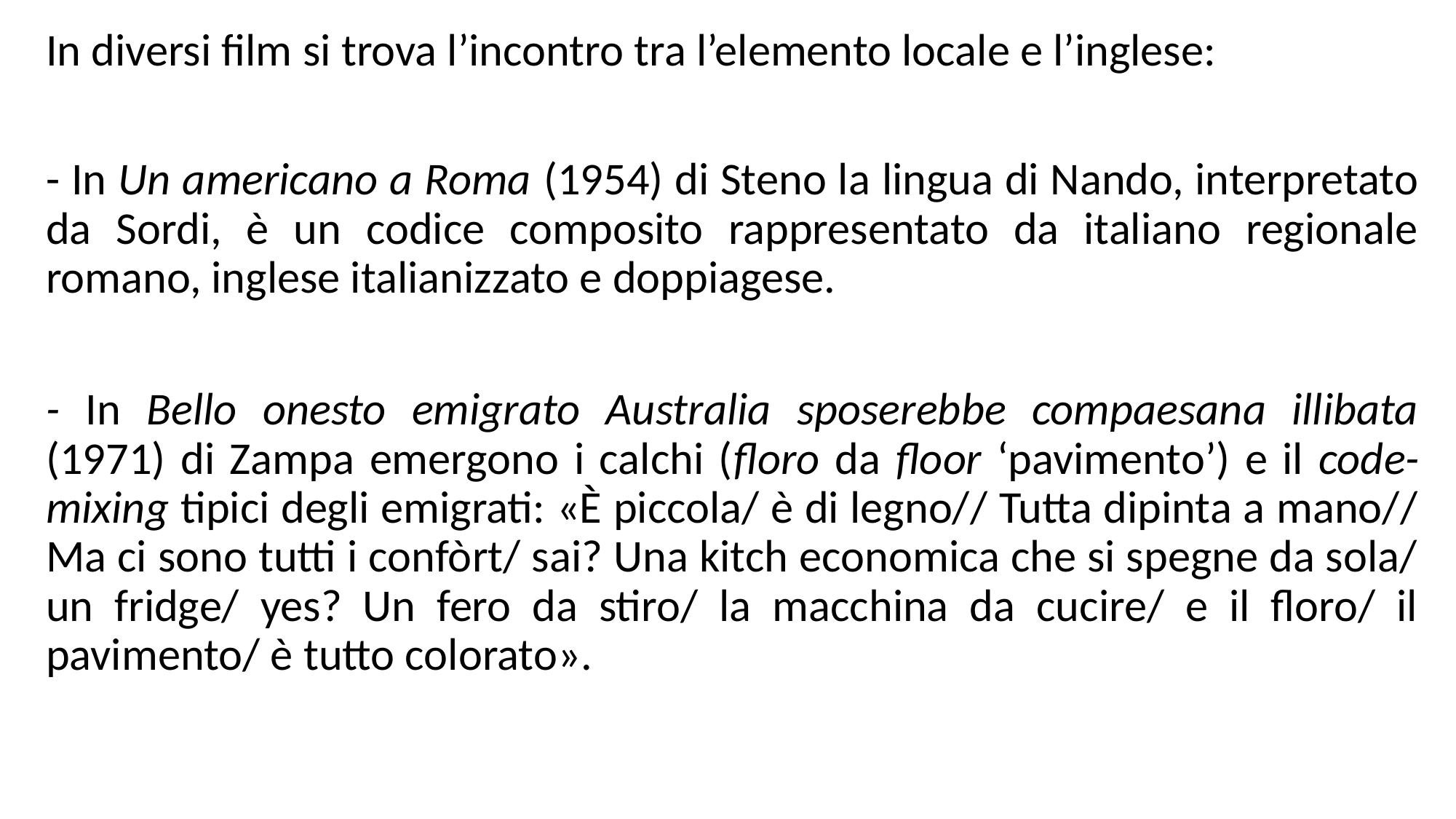

In diversi film si trova l’incontro tra l’elemento locale e l’inglese:

- In Un americano a Roma (1954) di Steno la lingua di Nando, interpretato da Sordi, è un codice composito rappresentato da italiano regionale romano, inglese italianizzato e doppiagese.

- In Bello onesto emigrato Australia sposerebbe compaesana illibata (1971) di Zampa emergono i calchi (floro da floor ‘pavimento’) e il code-mixing tipici degli emigrati: «È piccola/ è di legno// Tutta dipinta a mano// Ma ci sono tutti i confòrt/ sai? Una kitch economica che si spegne da sola/ un fridge/ yes? Un fero da stiro/ la macchina da cucire/ e il floro/ il pavimento/ è tutto colorato».